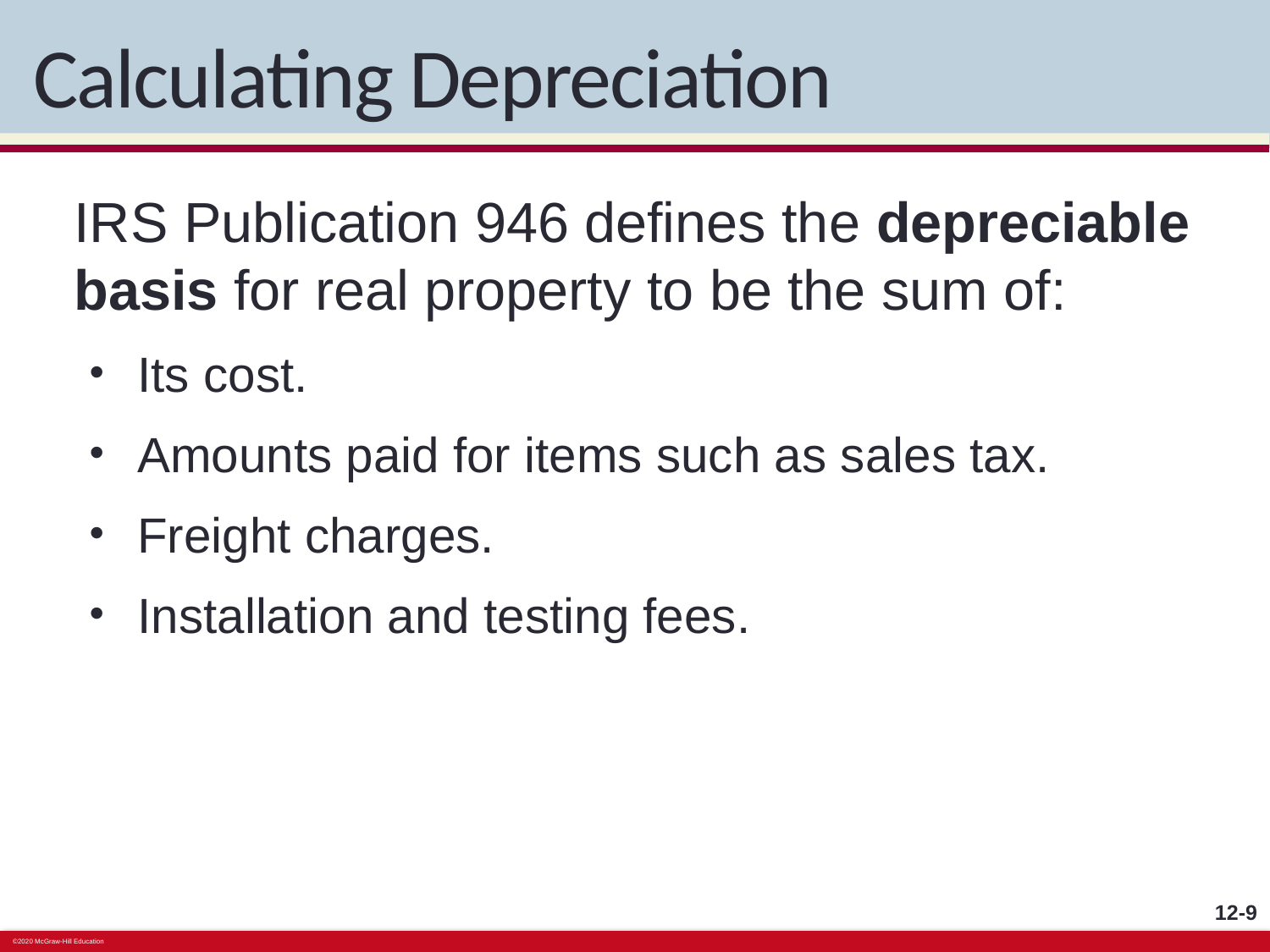

# Calculating Depreciation
IRS Publication 946 defines the depreciable basis for real property to be the sum of:
Its cost.
Amounts paid for items such as sales tax.
Freight charges.
Installation and testing fees.